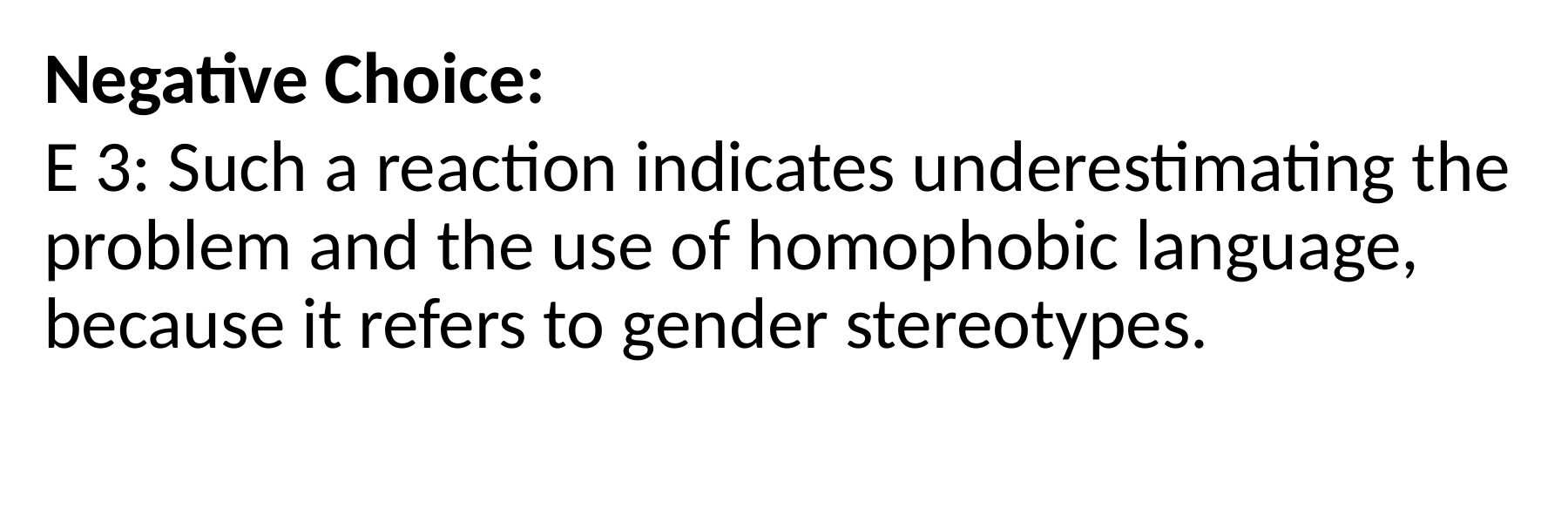

Negative Choice:
E 3: Such a reaction indicates underestimating the problem and the use of homophobic language, because it refers to gender stereotypes.